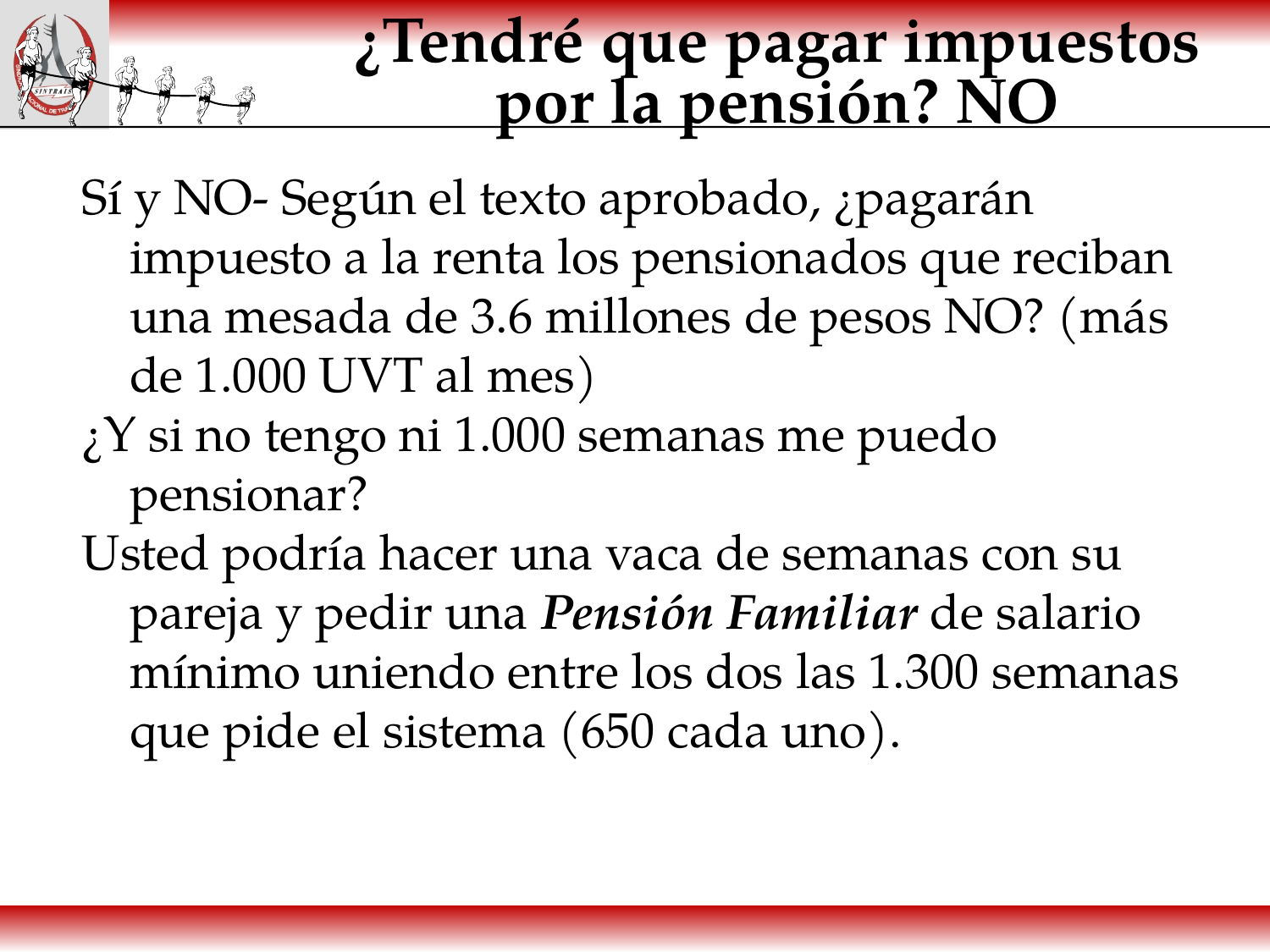

# ¿Tendré que pagar impuestos por la pensión? NO
Sí y NO- Según el texto aprobado, ¿pagarán impuesto a la renta los pensionados que reciban una mesada de 3.6 millones de pesos NO? (más de 1.000 UVT al mes)
¿Y si no tengo ni 1.000 semanas me puedo pensionar?
Usted podría hacer una vaca de semanas con su pareja y pedir una Pensión Familiar de salario mínimo uniendo entre los dos las 1.300 semanas que pide el sistema (650 cada uno).